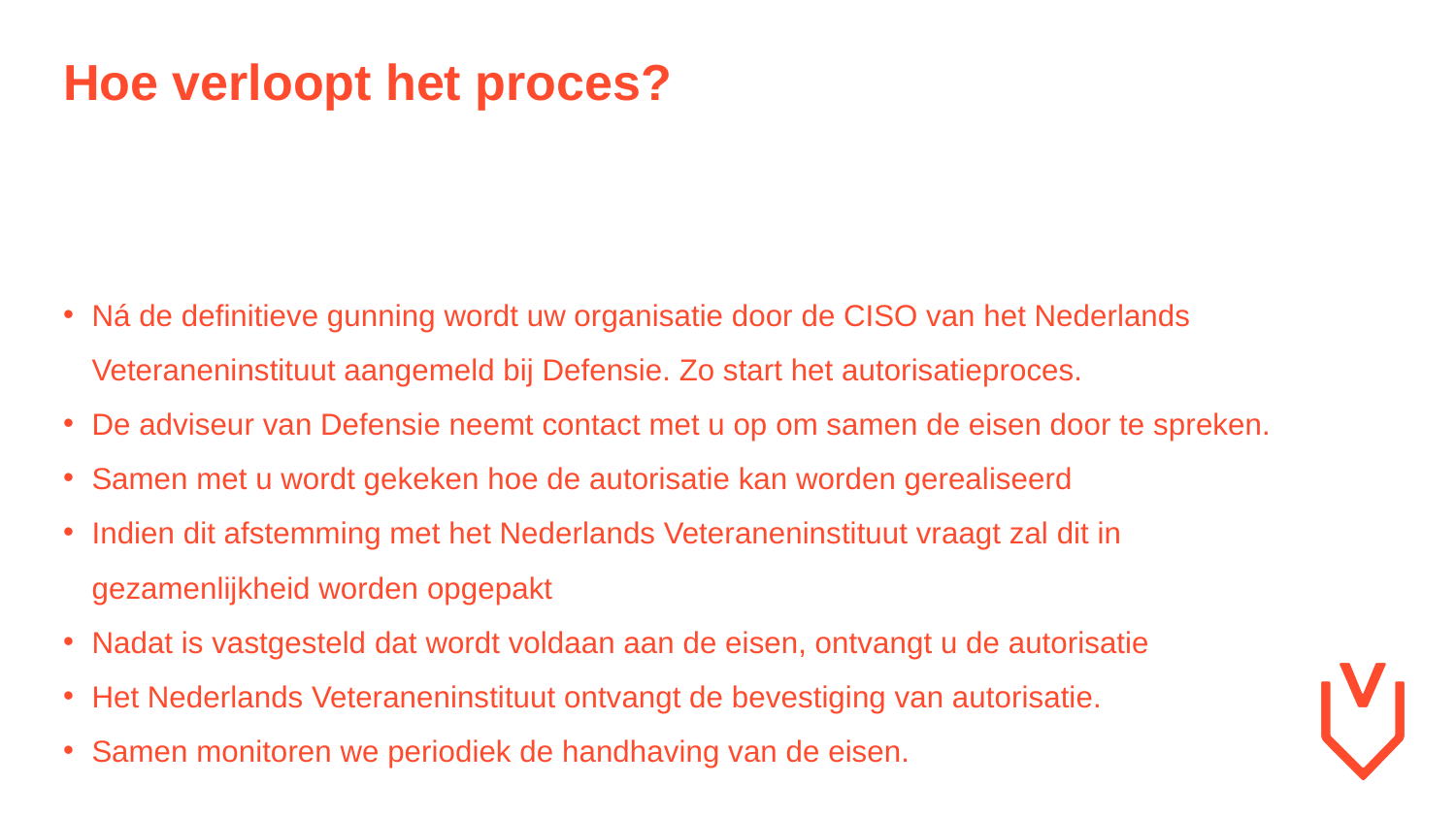

# Hoe verloopt het proces?
Ná de definitieve gunning wordt uw organisatie door de CISO van het Nederlands Veteraneninstituut aangemeld bij Defensie. Zo start het autorisatieproces.
De adviseur van Defensie neemt contact met u op om samen de eisen door te spreken.
Samen met u wordt gekeken hoe de autorisatie kan worden gerealiseerd
Indien dit afstemming met het Nederlands Veteraneninstituut vraagt zal dit in gezamenlijkheid worden opgepakt
Nadat is vastgesteld dat wordt voldaan aan de eisen, ontvangt u de autorisatie
Het Nederlands Veteraneninstituut ontvangt de bevestiging van autorisatie.
Samen monitoren we periodiek de handhaving van de eisen.